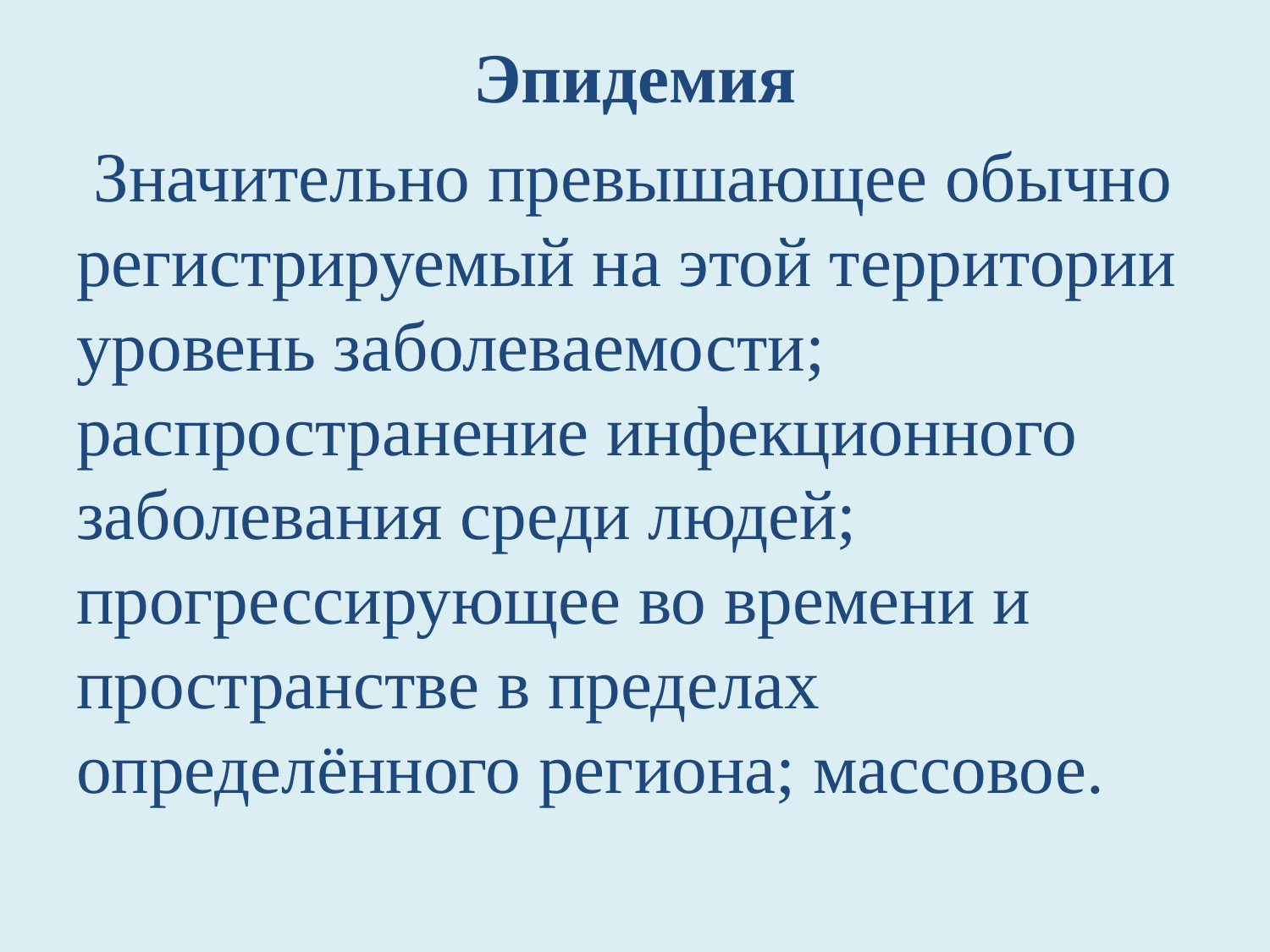

Эпидемия
 Значительно превышающее обычно регистрируемый на этой территории уровень заболеваемости; распространение инфекционного заболевания среди людей; прогрессирующее во времени и пространстве в пределах определённого региона; массовое.